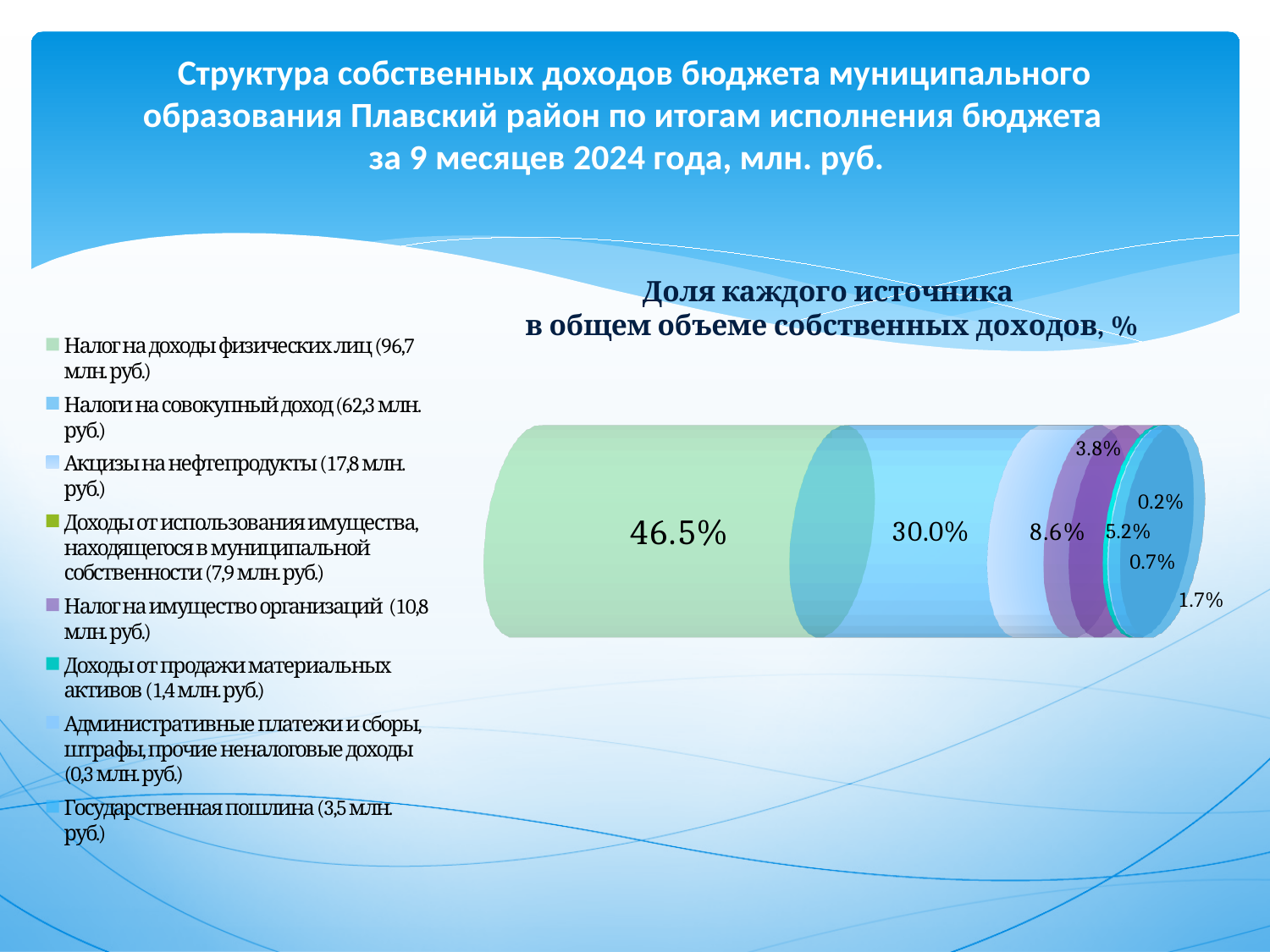

# Структура собственных доходов бюджета муниципального образования Плавский район по итогам исполнения бюджета за 9 месяцев 2024 года, млн. руб.

[unsupported chart]